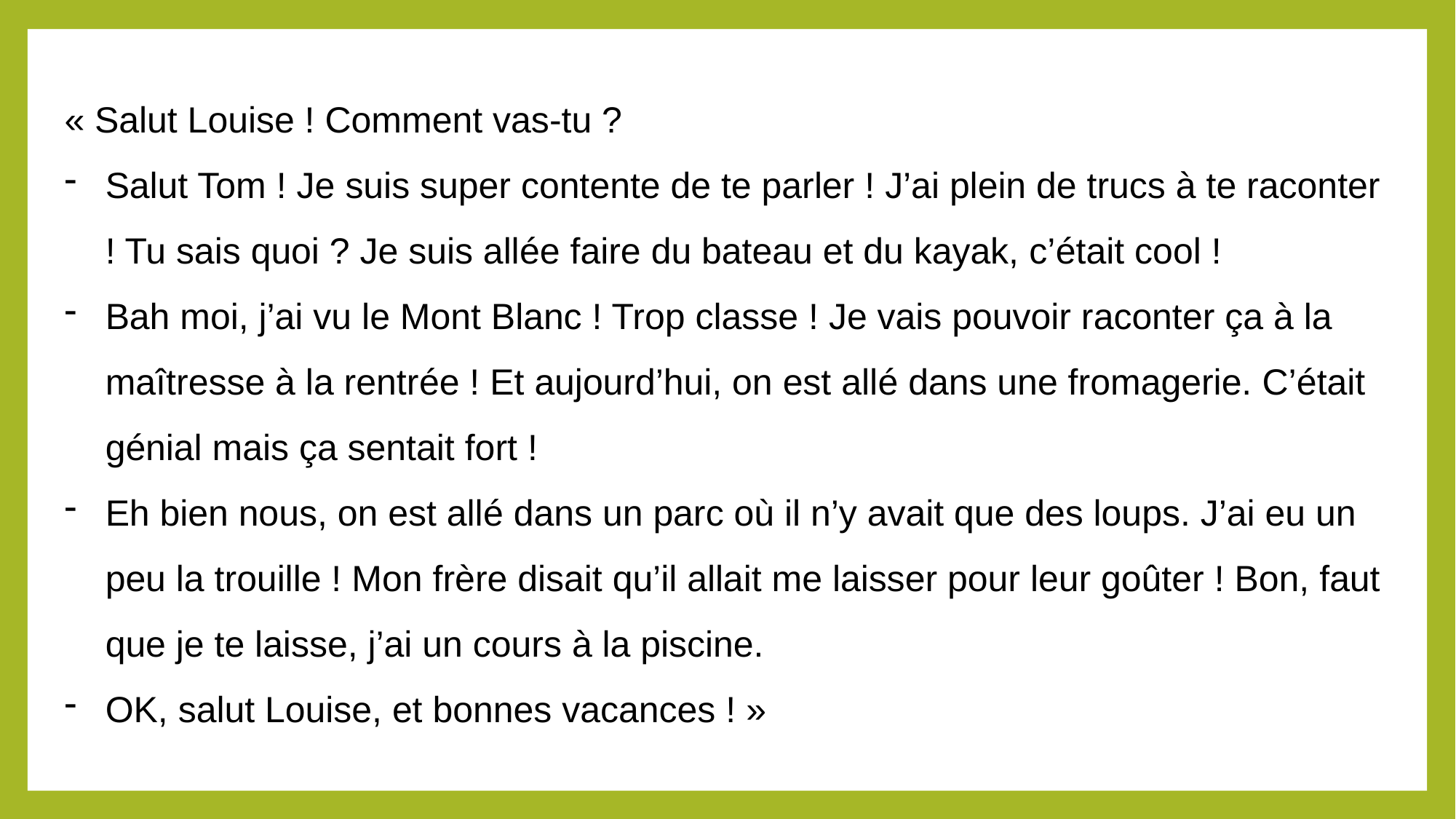

« Salut Louise ! Comment vas-tu ?
Salut Tom ! Je suis super contente de te parler ! J’ai plein de trucs à te raconter ! Tu sais quoi ? Je suis allée faire du bateau et du kayak, c’était cool !
Bah moi, j’ai vu le Mont Blanc ! Trop classe ! Je vais pouvoir raconter ça à la maîtresse à la rentrée ! Et aujourd’hui, on est allé dans une fromagerie. C’était génial mais ça sentait fort !
Eh bien nous, on est allé dans un parc où il n’y avait que des loups. J’ai eu un peu la trouille ! Mon frère disait qu’il allait me laisser pour leur goûter ! Bon, faut que je te laisse, j’ai un cours à la piscine.
OK, salut Louise, et bonnes vacances ! »